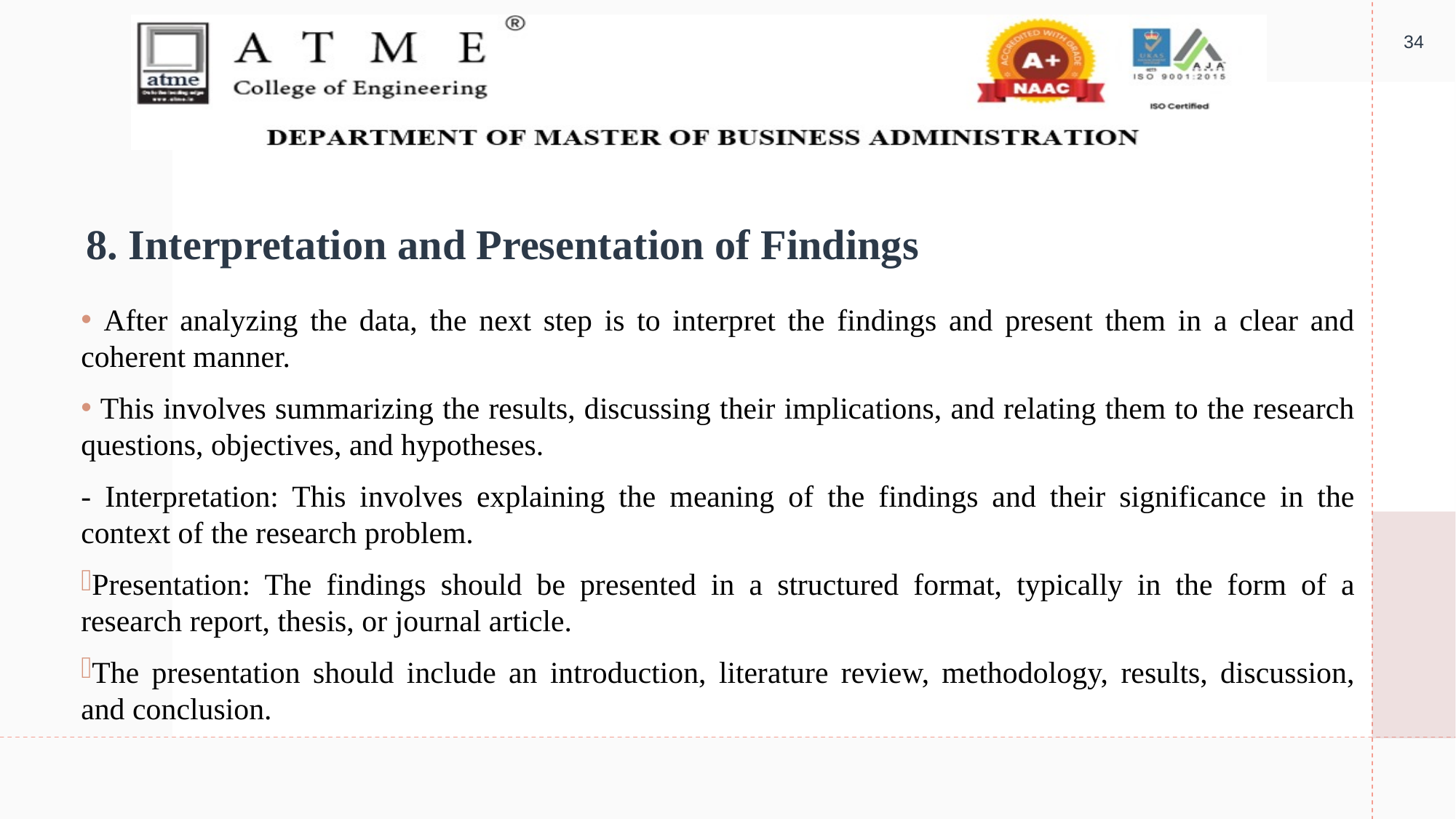

34
# 8. Interpretation and Presentation of Findings
 After analyzing the data, the next step is to interpret the findings and present them in a clear and coherent manner.
 This involves summarizing the results, discussing their implications, and relating them to the research questions, objectives, and hypotheses.
- Interpretation: This involves explaining the meaning of the findings and their significance in the context of the research problem.
Presentation: The findings should be presented in a structured format, typically in the form of a research report, thesis, or journal article.
The presentation should include an introduction, literature review, methodology, results, discussion, and conclusion.